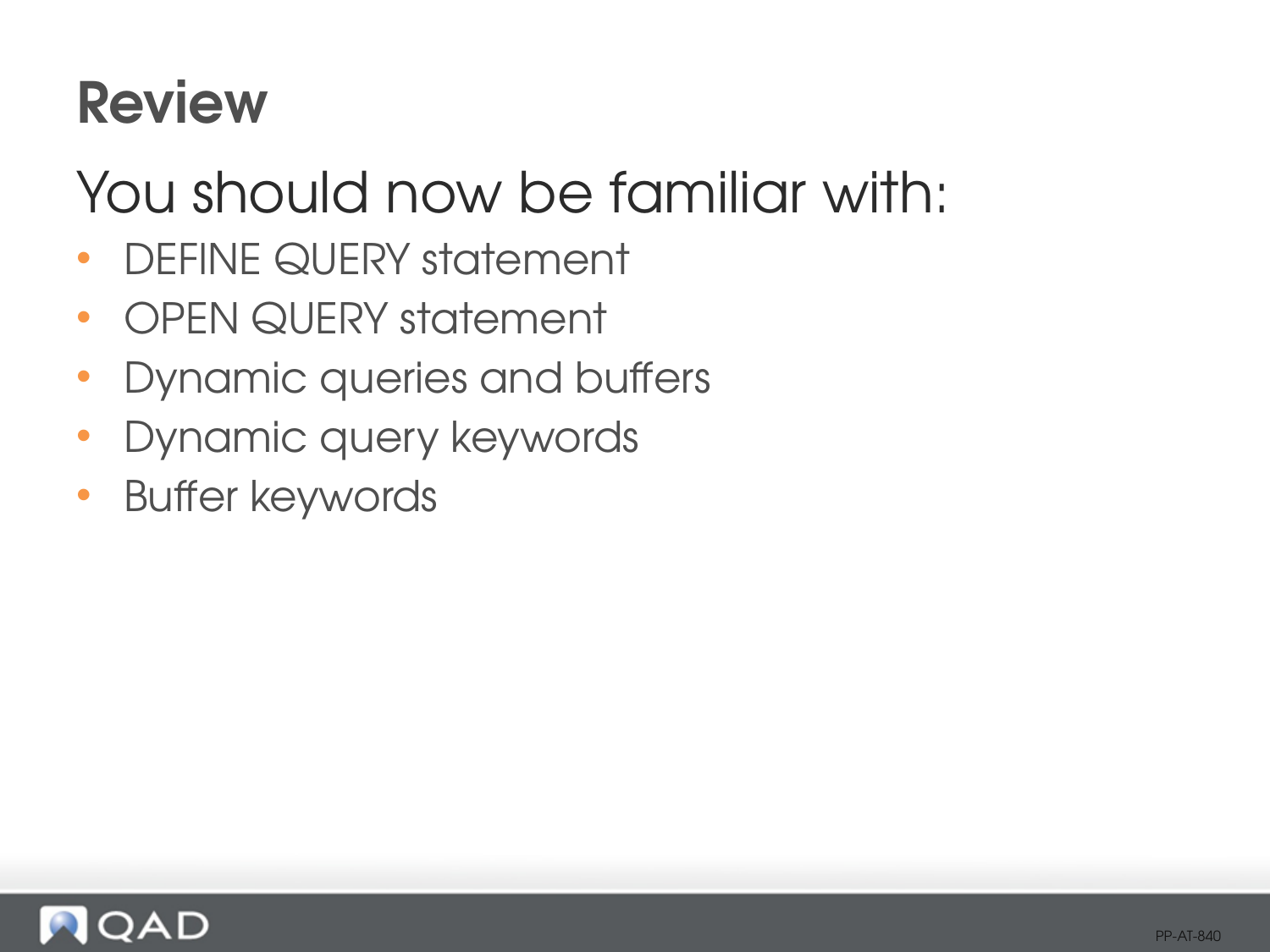

# Review
You should now be familiar with:
DEFINE QUERY statement
OPEN QUERY statement
Dynamic queries and buffers
Dynamic query keywords
Buffer keywords
PP-AT-840